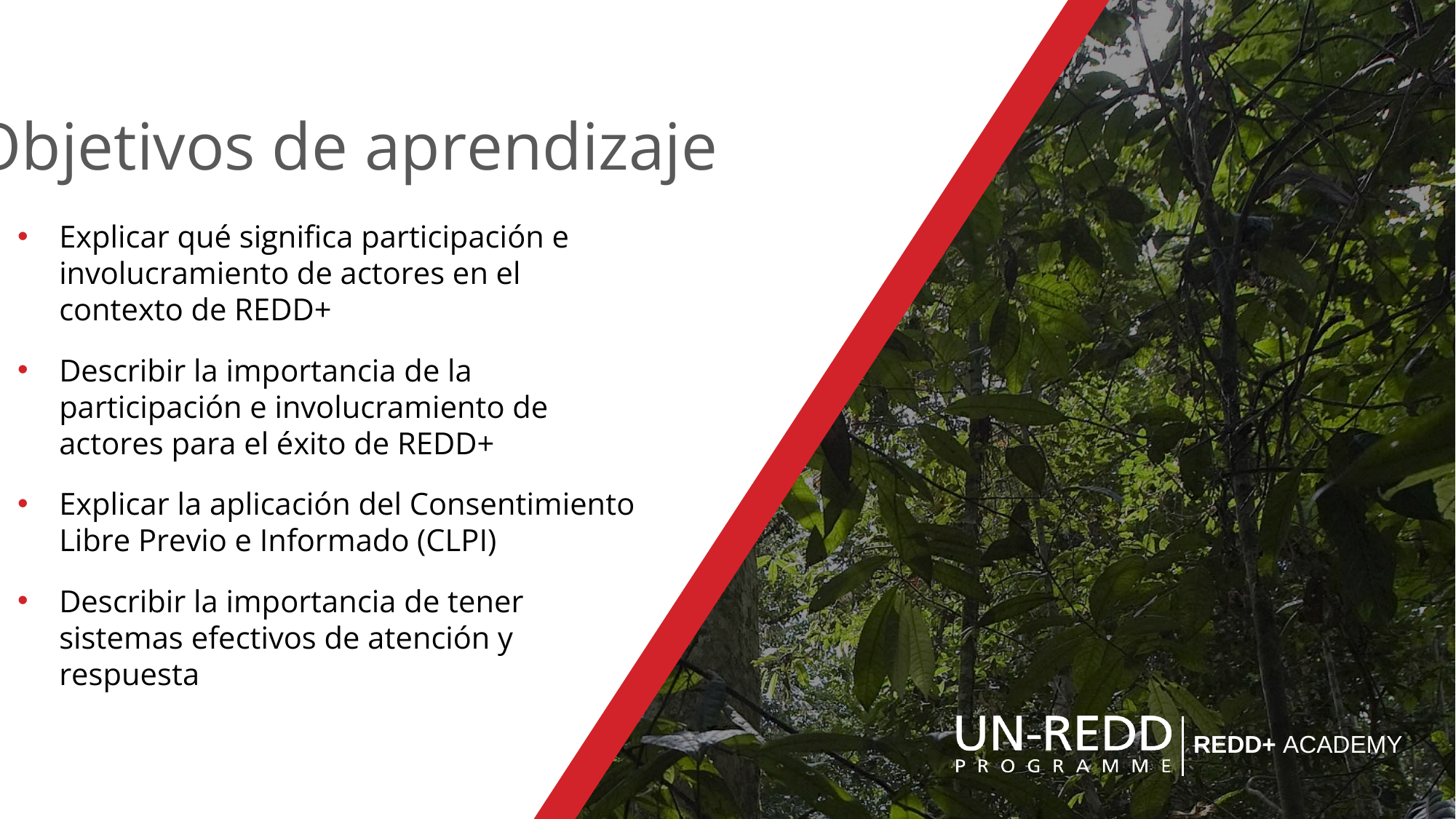

Explicar qué significa participación e involucramiento de actores en el contexto de REDD+
Describir la importancia de la participación e involucramiento de actores para el éxito de REDD+
Explicar la aplicación del Consentimiento Libre Previo e Informado (CLPI)
Describir la importancia de tener sistemas efectivos de atención y respuesta